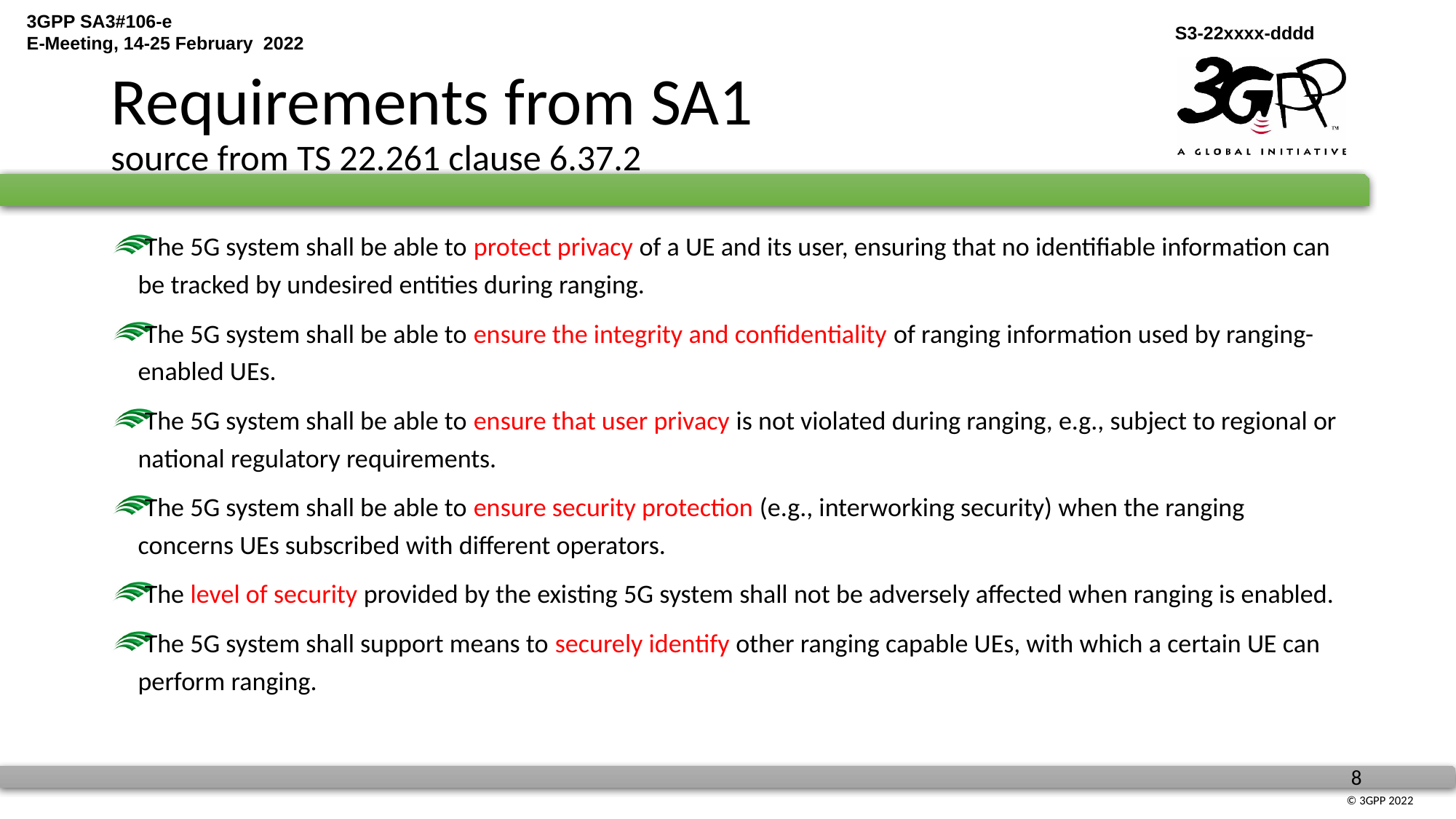

# Requirements from SA1 source from TS 22.261 clause 6.37.2
 The 5G system shall be able to protect privacy of a UE and its user, ensuring that no identifiable information can be tracked by undesired entities during ranging.
 The 5G system shall be able to ensure the integrity and confidentiality of ranging information used by ranging-enabled UEs.
 The 5G system shall be able to ensure that user privacy is not violated during ranging, e.g., subject to regional or national regulatory requirements.
 The 5G system shall be able to ensure security protection (e.g., interworking security) when the ranging concerns UEs subscribed with different operators.
 The level of security provided by the existing 5G system shall not be adversely affected when ranging is enabled.
 The 5G system shall support means to securely identify other ranging capable UEs, with which a certain UE can perform ranging.